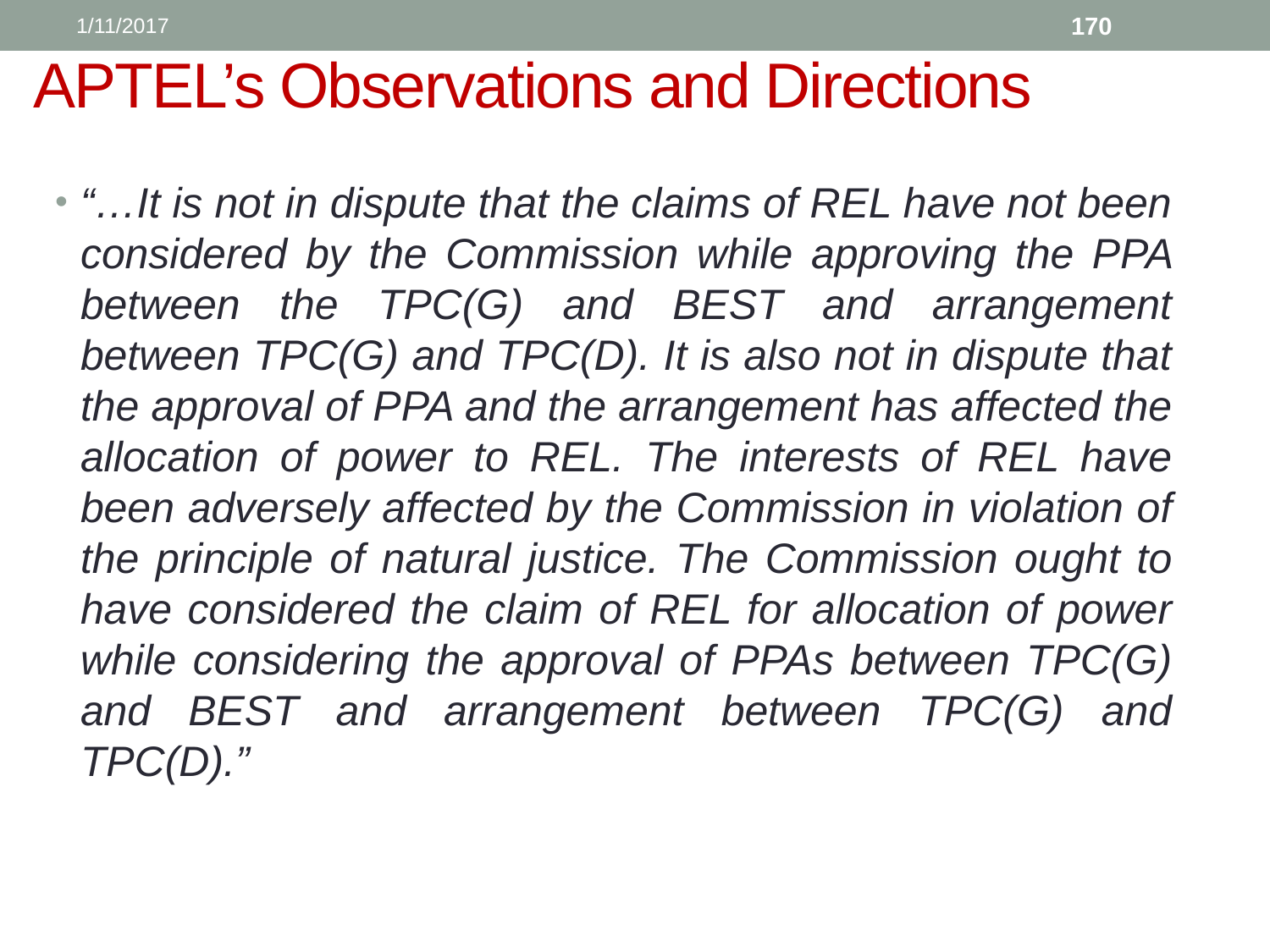

1/11/2017
170
# APTEL’s Observations and Directions
“…It is not in dispute that the claims of REL have not been considered by the Commission while approving the PPA between the TPC(G) and BEST and arrangement between TPC(G) and TPC(D). It is also not in dispute that the approval of PPA and the arrangement has affected the allocation of power to REL. The interests of REL have been adversely affected by the Commission in violation of the principle of natural justice. The Commission ought to have considered the claim of REL for allocation of power while considering the approval of PPAs between TPC(G) and BEST and arrangement between TPC(G) and TPC(D).”